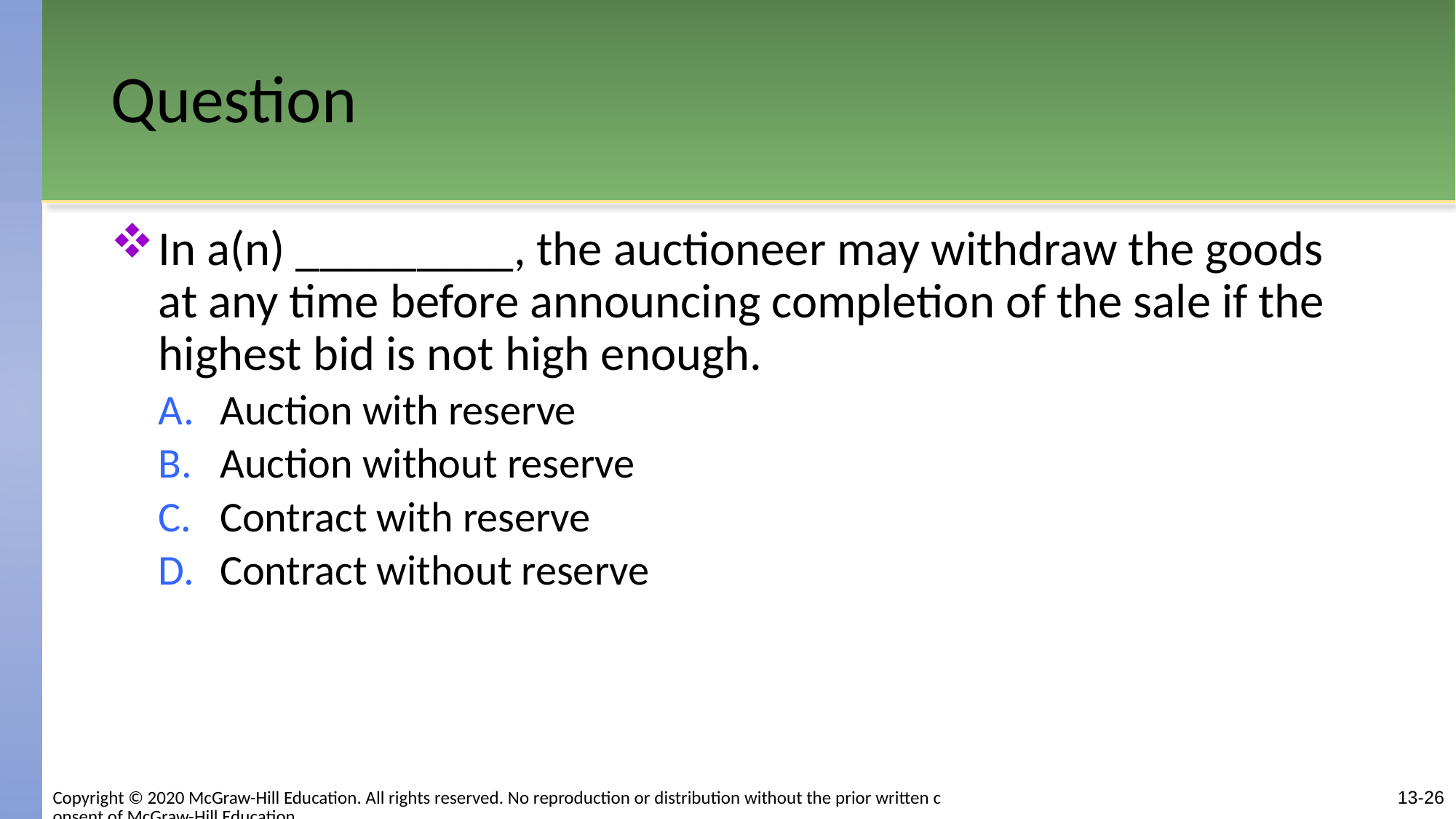

# Question
In a(n) _________, the auctioneer may withdraw the goods at any time before announcing completion of the sale if the highest bid is not high enough.
Auction with reserve
Auction without reserve
Contract with reserve
Contract without reserve
Copyright © 2020 McGraw-Hill Education. All rights reserved. No reproduction or distribution without the prior written consent of McGraw-Hill Education.
13-26